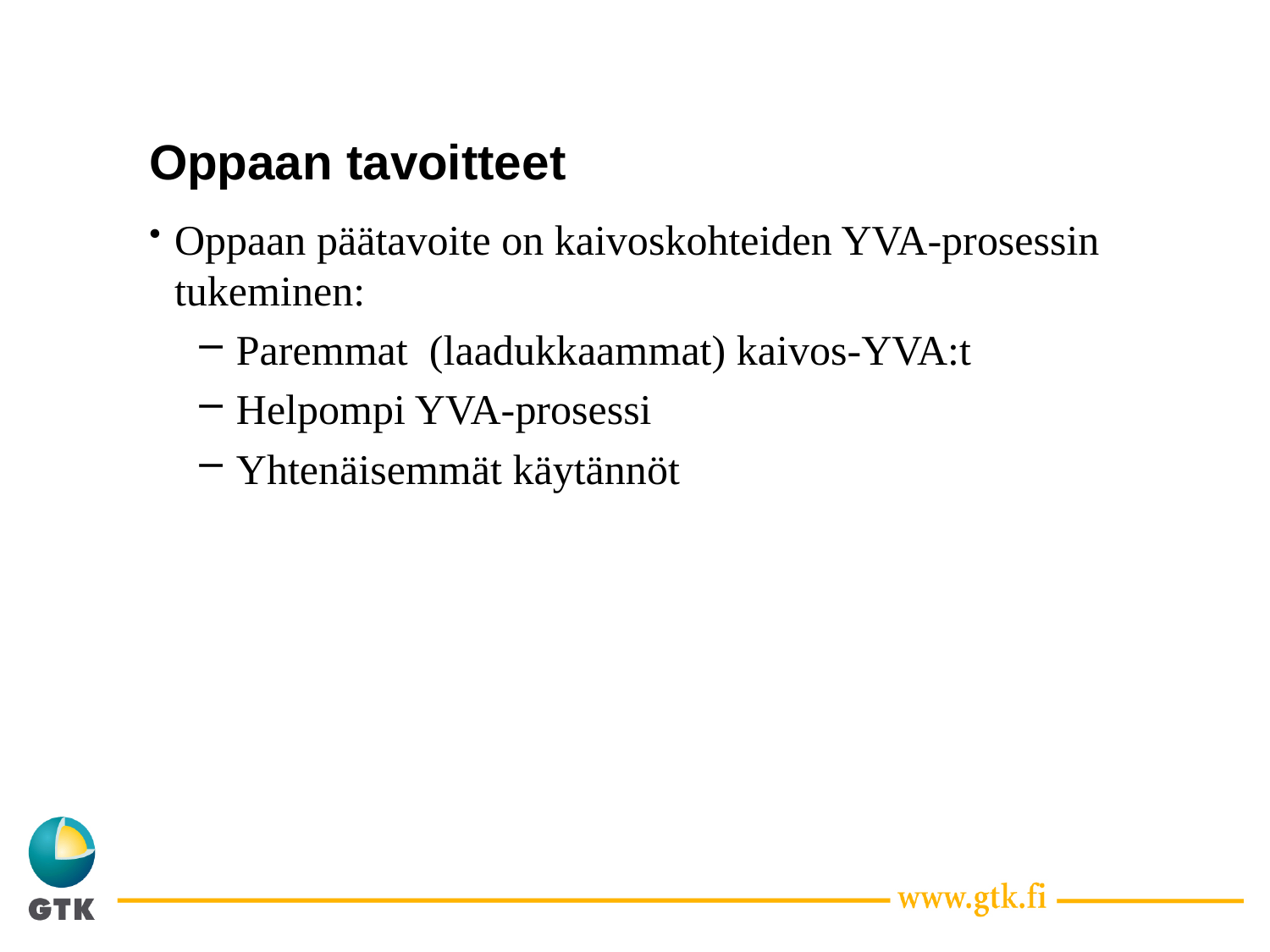

# Oppaan tavoitteet
Oppaan päätavoite on kaivoskohteiden YVA-prosessin tukeminen:
Paremmat  (laadukkaammat) kaivos-YVA:t
Helpompi YVA-prosessi
Yhtenäisemmät käytännöt